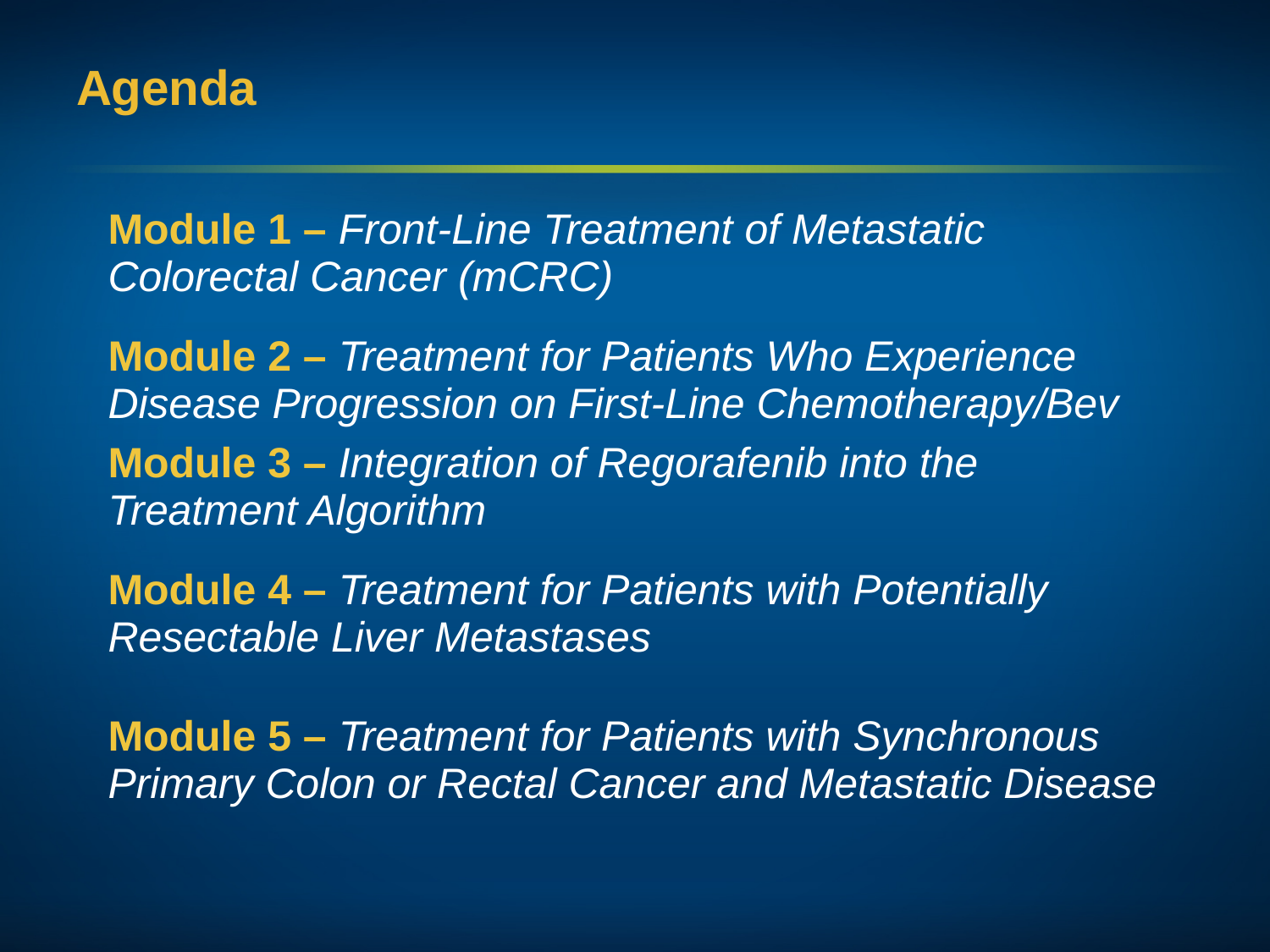

# Agenda
| Module 1 – Front-Line Treatment of Metastatic Colorectal Cancer (mCRC) |
| --- |
| Module 2 – Treatment for Patients Who Experience Disease Progression on First-Line Chemotherapy/Bev |
| Module 3 – Integration of Regorafenib into the Treatment Algorithm |
| Module 4 – Treatment for Patients with Potentially Resectable Liver Metastases |
| Module 5 – Treatment for Patients with Synchronous Primary Colon or Rectal Cancer and Metastatic Disease |